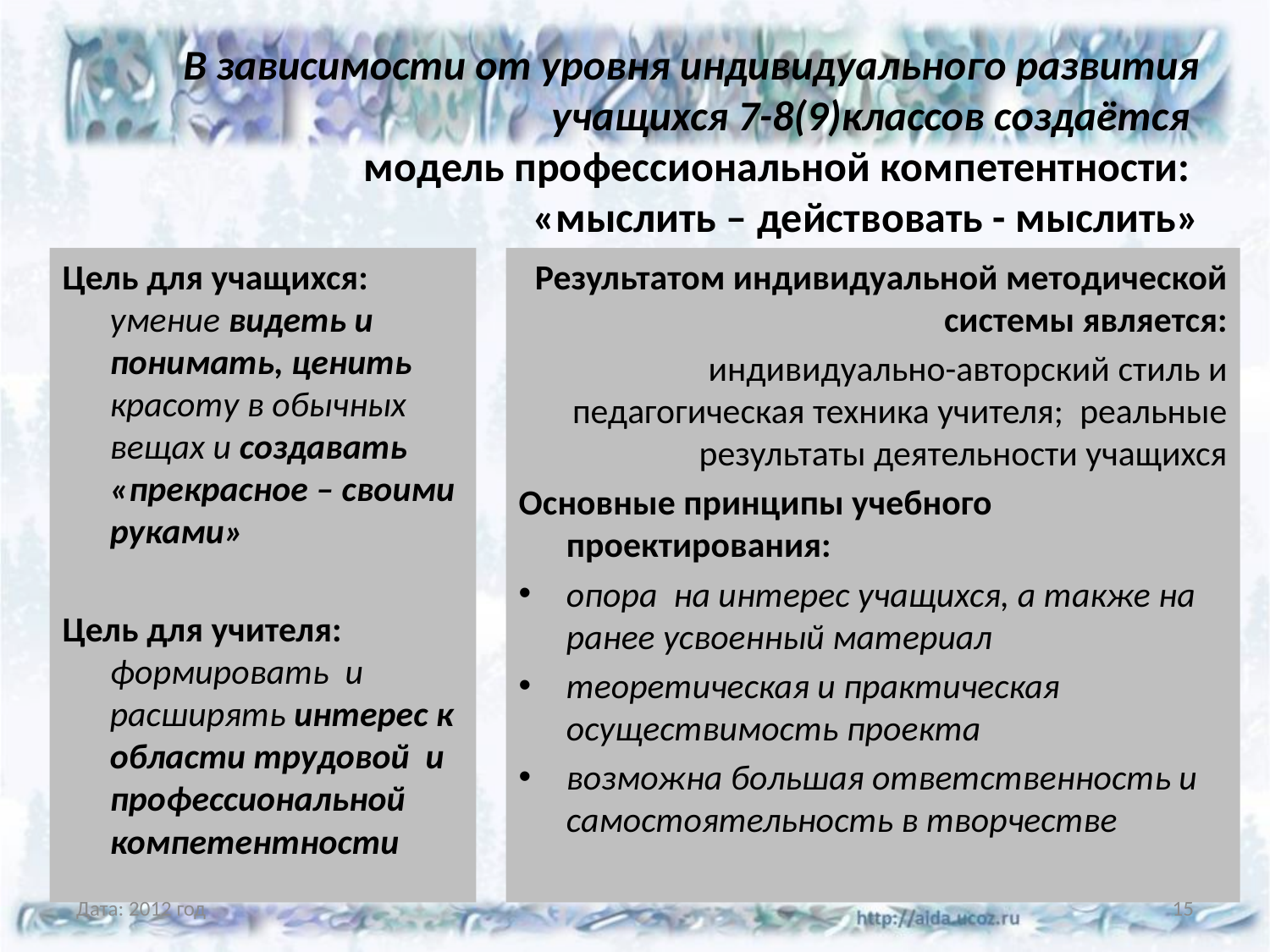

# В зависимости от уровня индивидуального развития учащихся 7-8(9)классов создаётся модель профессиональной компетентности: «мыслить – действовать - мыслить»
Цель для учащихся: умение видеть и понимать, ценить красоту в обычных вещах и создавать «прекрасное – своими руками»

Цель для учителя: формировать  и расширять интерес к области трудовой  и профессиональной компетентности
Результатом индивидуальной методической системы является:
 индивидуально-авторский стиль и педагогическая техника учителя;  реальные результаты деятельности учащихся
Основные принципы учебного проектирования:
опора  на интерес учащихся, а также на ранее усвоенный материал
теоретическая и практическая осуществимость проекта
возможна большая ответственность и самостоятельность в творчестве
Дата: 2012 год
15